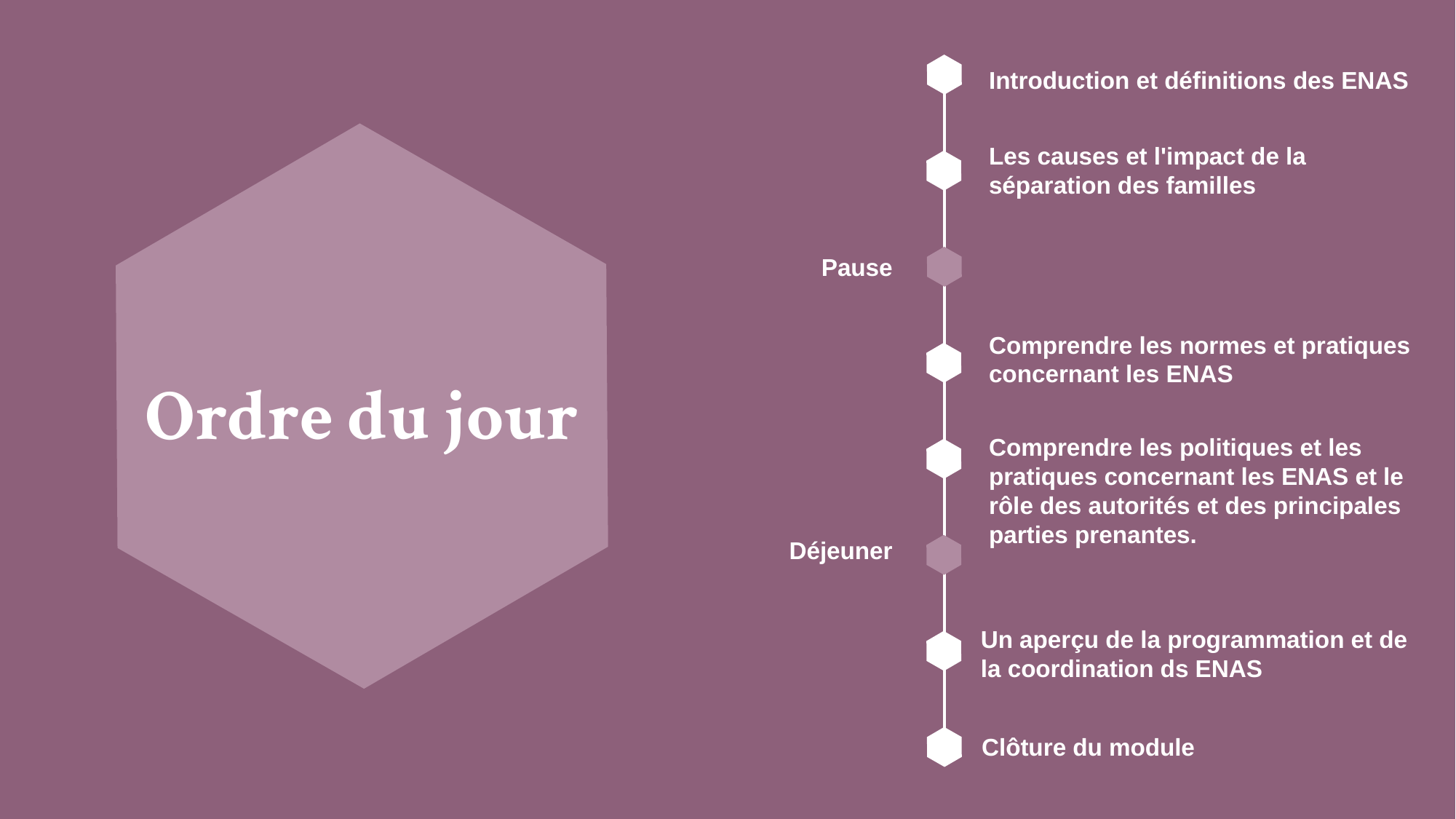

Introduction et définitions des ENAS
Les causes et l'impact de la séparation des familles

Pause

Comprendre les normes et pratiques concernant les ENAS

# Ordre du jour
Comprendre les politiques et les pratiques concernant les ENAS et le rôle des autorités et des principales parties prenantes.

Déjeuner

Un aperçu de la programmation et de la coordination ds ENAS

Clôture du module